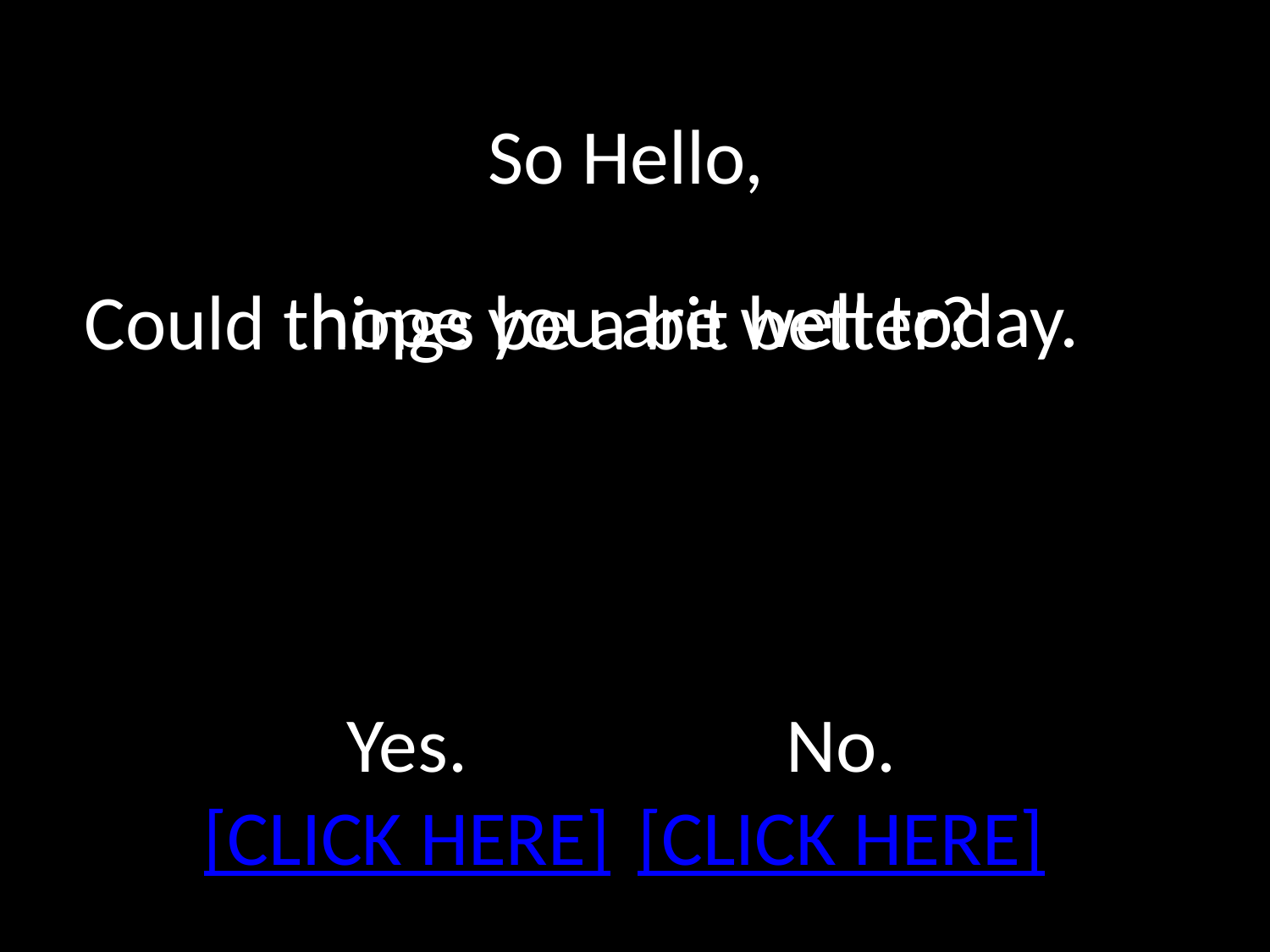

# So Hello,
hope you are well today.
Could things be a bit better?
Yes.
[CLICK HERE]
No.
[CLICK HERE]